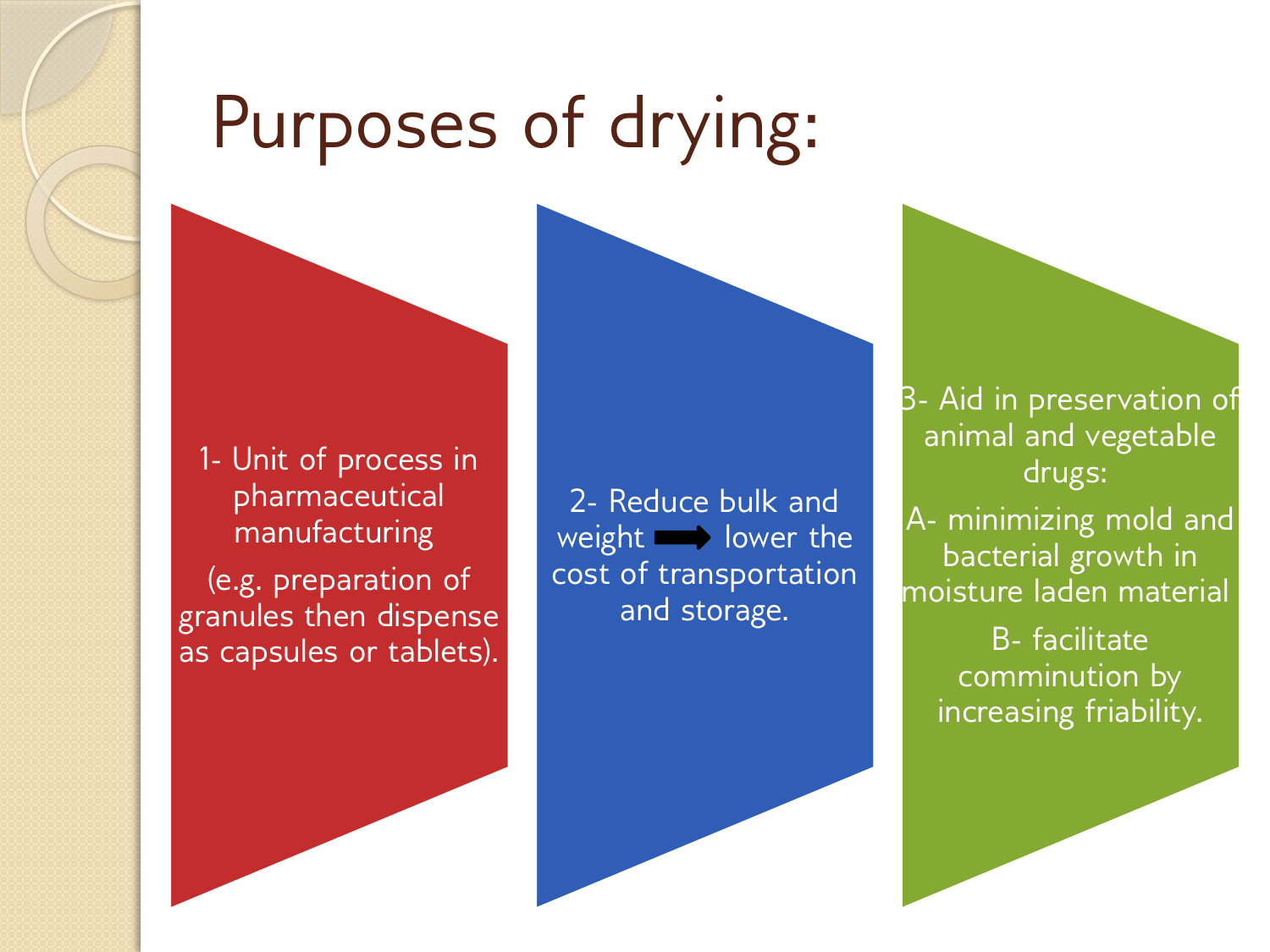

# Purposes of drying:
1- Unit of process in pharmaceutical manufacturing
(e.g. preparation of granules then dispense as capsules or tablets).
2- Reduce bulk and weight        lower the cost of transportation and storage.
3- Aid in preservation of animal and vegetable drugs:
A- minimizing mold and bacterial growth in moisture laden material
B- facilitate comminution by increasing friability.